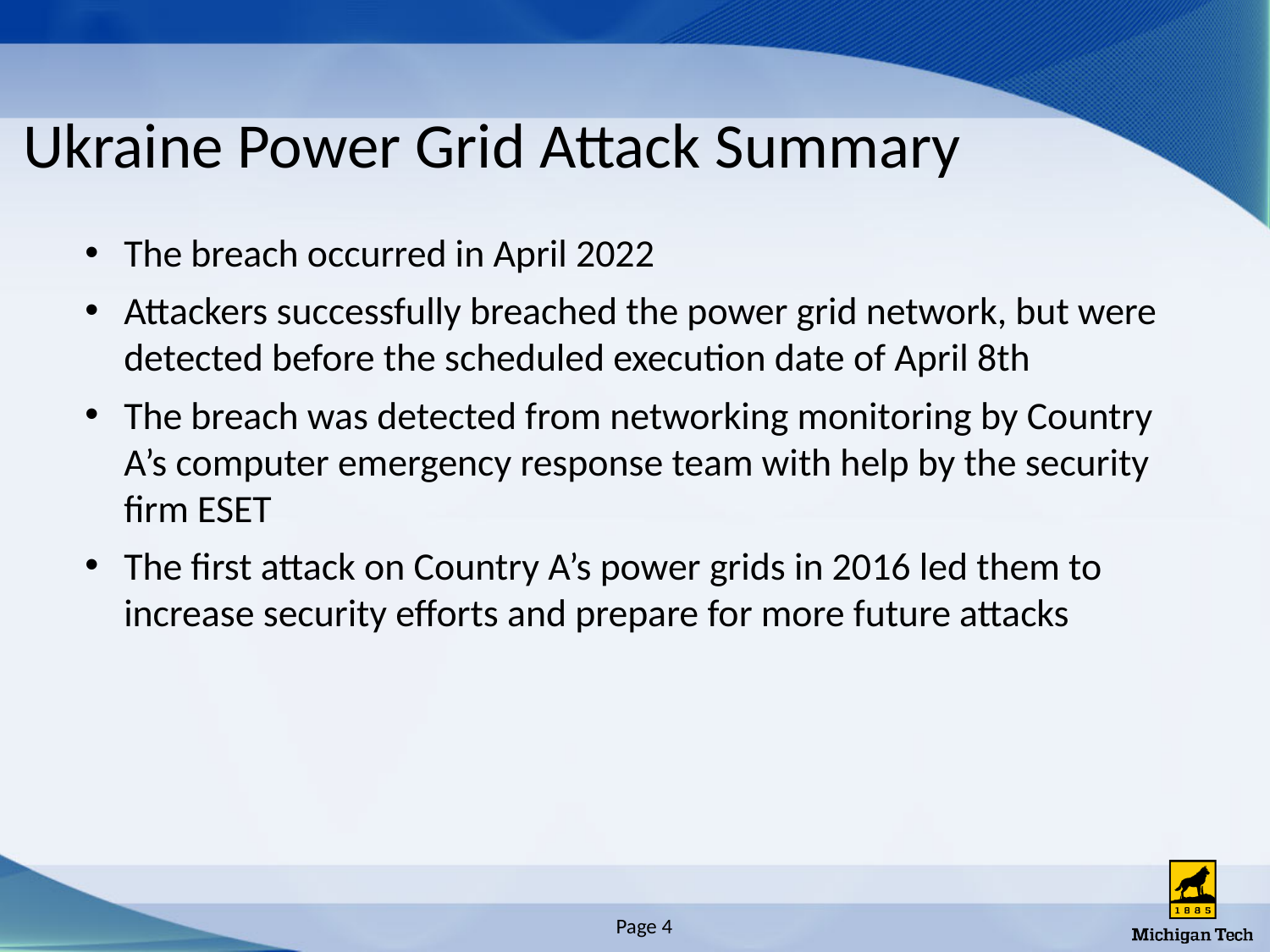

# Ukraine Power Grid Attack Summary
The breach occurred in April 2022
Attackers successfully breached the power grid network, but were detected before the scheduled execution date of April 8th
The breach was detected from networking monitoring by Country A’s computer emergency response team with help by the security firm ESET
The first attack on Country A’s power grids in 2016 led them to increase security efforts and prepare for more future attacks